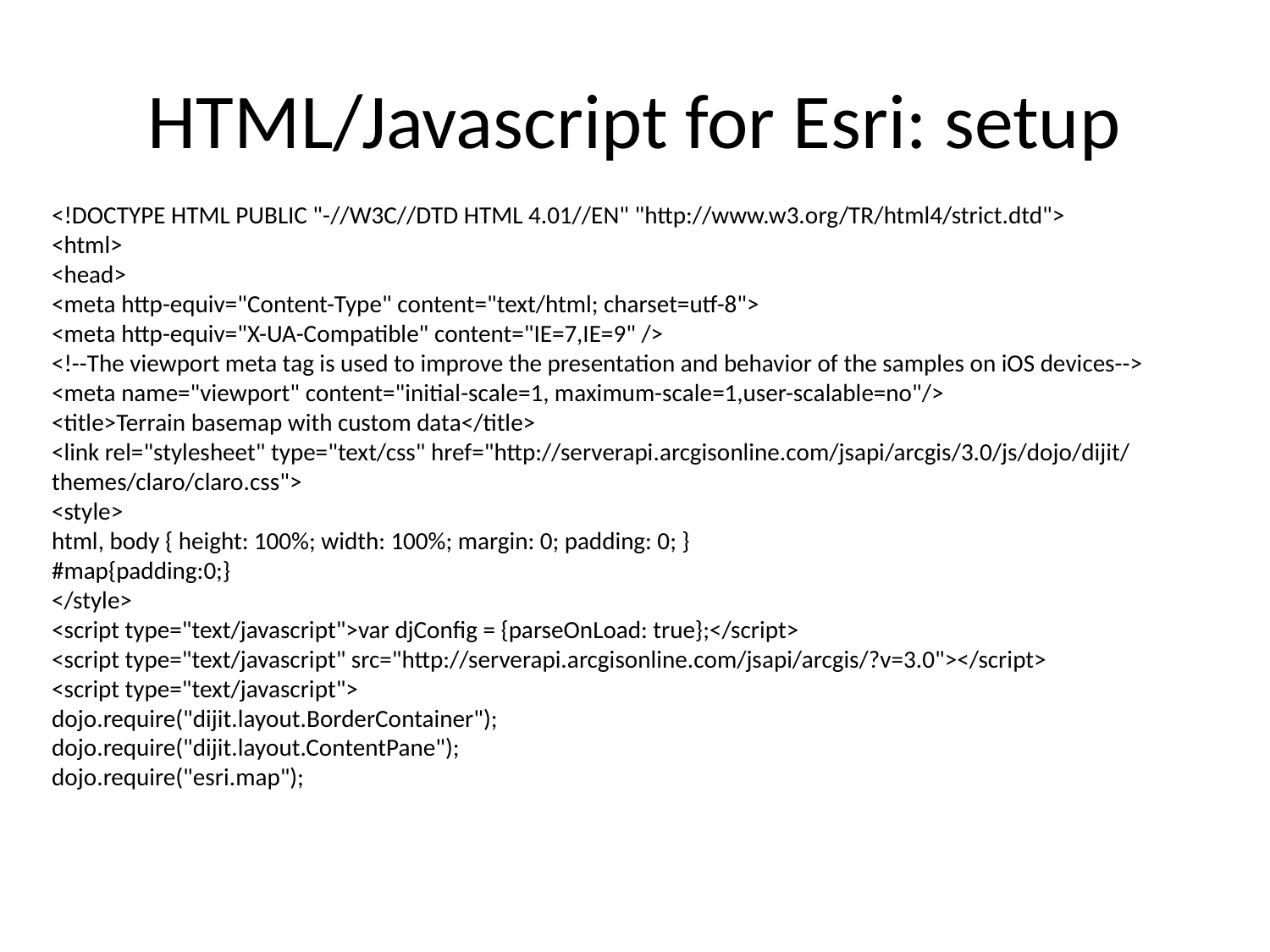

# HTML/Javascript for Esri: setup
<!DOCTYPE HTML PUBLIC "-//W3C//DTD HTML 4.01//EN" "http://www.w3.org/TR/html4/strict.dtd">
<html>
<head>
<meta http-equiv="Content-Type" content="text/html; charset=utf-8">
<meta http-equiv="X-UA-Compatible" content="IE=7,IE=9" />
<!--The viewport meta tag is used to improve the presentation and behavior of the samples on iOS devices-->
<meta name="viewport" content="initial-scale=1, maximum-scale=1,user-scalable=no"/>
<title>Terrain basemap with custom data</title>
<link rel="stylesheet" type="text/css" href="http://serverapi.arcgisonline.com/jsapi/arcgis/3.0/js/dojo/dijit/themes/claro/claro.css">
<style>
html, body { height: 100%; width: 100%; margin: 0; padding: 0; }
#map{padding:0;}
</style>
<script type="text/javascript">var djConfig = {parseOnLoad: true};</script>
<script type="text/javascript" src="http://serverapi.arcgisonline.com/jsapi/arcgis/?v=3.0"></script>
<script type="text/javascript">
dojo.require("dijit.layout.BorderContainer");
dojo.require("dijit.layout.ContentPane");
dojo.require("esri.map");